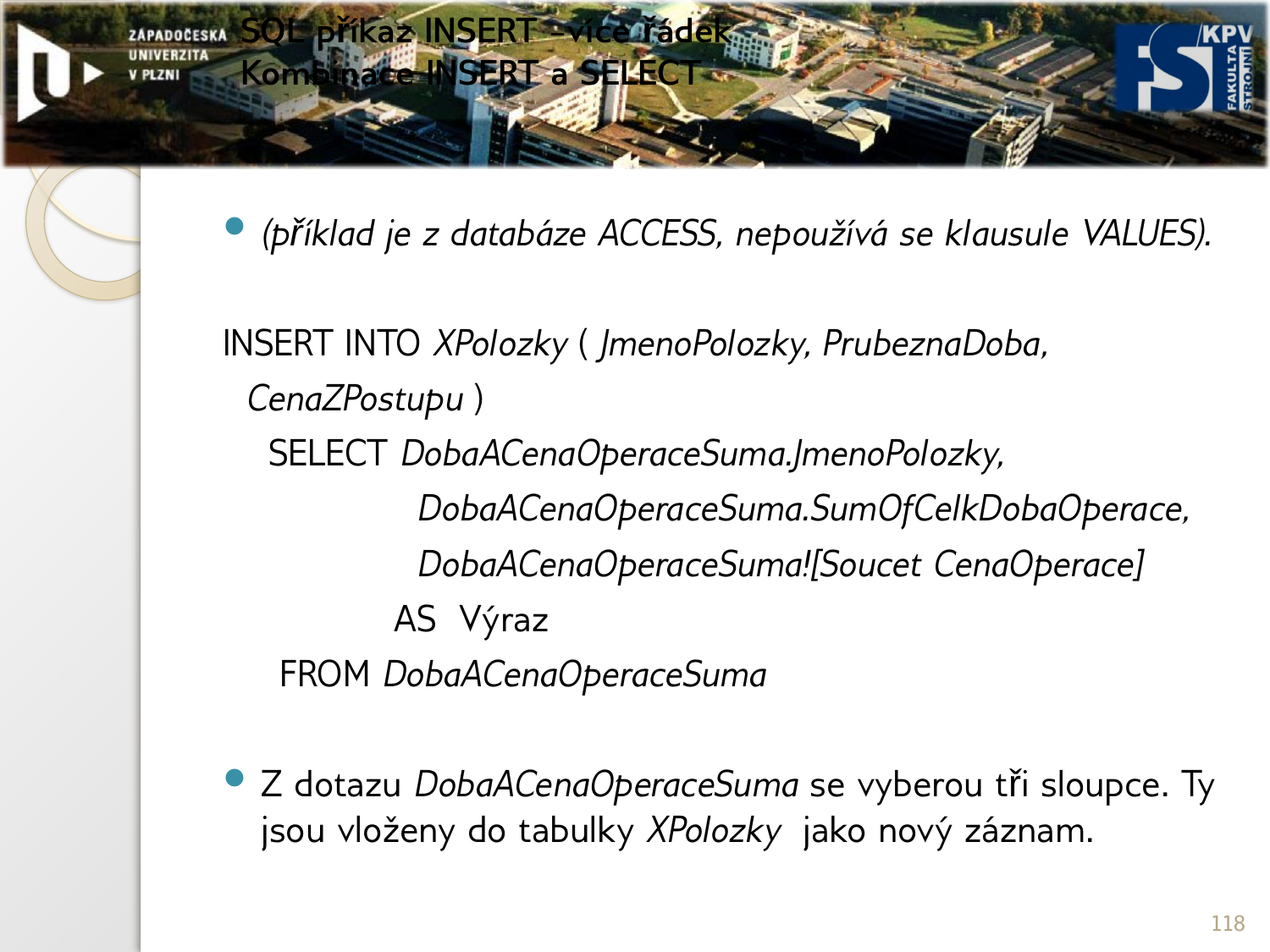

# SQL příkaz INSERT –více řádek  Kombinace INSERT a SELECT
(příklad je z databáze ACCESS, nepoužívá se klausule VALUES).

INSERT INTO XPolozky ( JmenoPolozky, PrubeznaDoba,
			  CenaZPostupu )
    SELECT DobaACenaOperaceSuma.JmenoPolozky,
                 DobaACenaOperaceSuma.SumOfCelkDobaOperace,
                 DobaACenaOperaceSuma![Soucet CenaOperace]
               AS  Výraz
     FROM DobaACenaOperaceSuma

Z dotazu DobaACenaOperaceSuma se vyberou tři sloupce. Ty jsou vloženy do tabulky XPolozky  jako nový záznam.

118